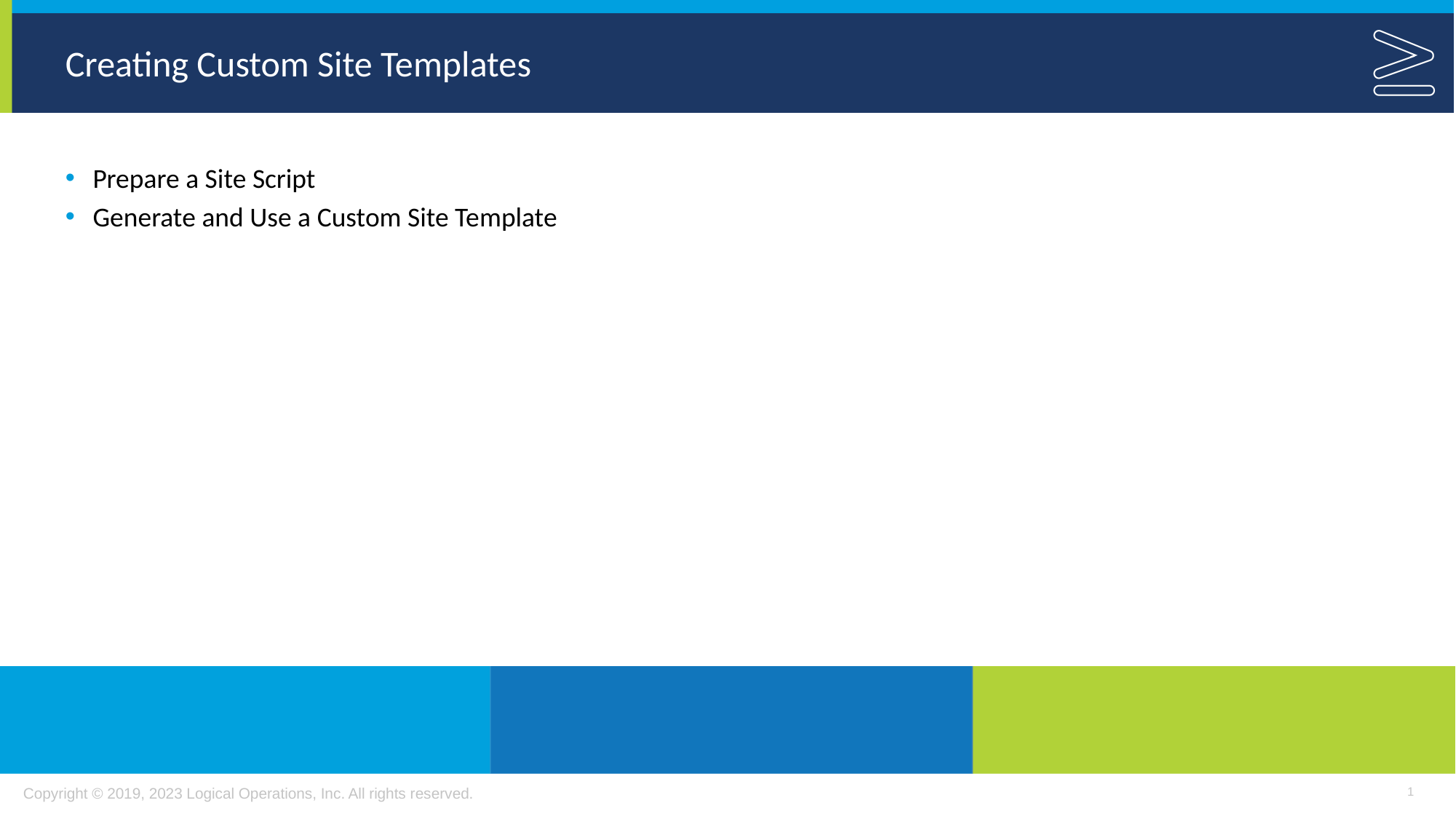

# Creating Custom Site Templates
Prepare a Site Script
Generate and Use a Custom Site Template
1